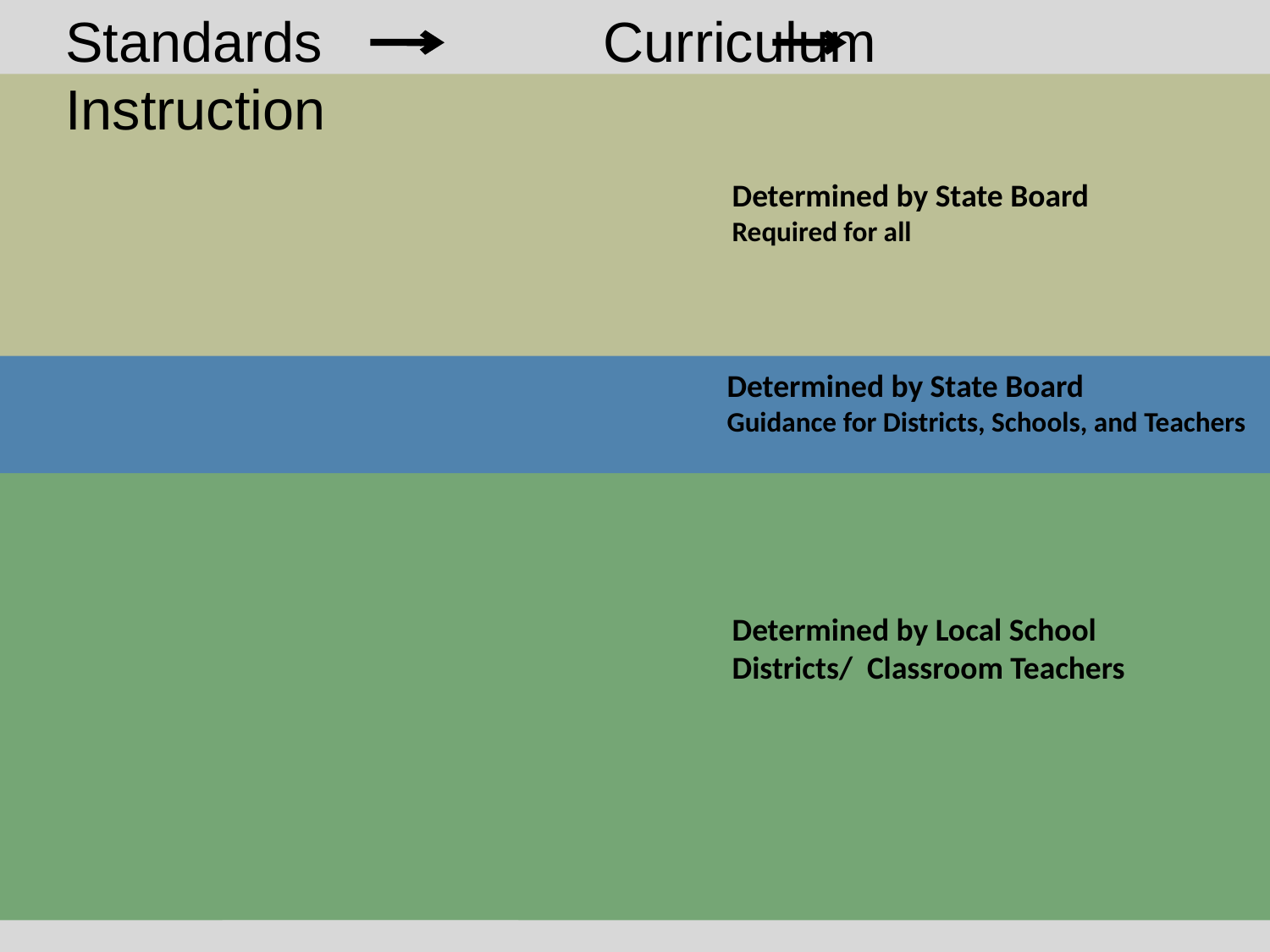

Standards                  Curriculum               Instruction

Determined by State Board
Required for all

Determined by State Board
Guidance for Districts, Schools, and Teachers

Determined by Local School Districts/  Classroom Teachers

12